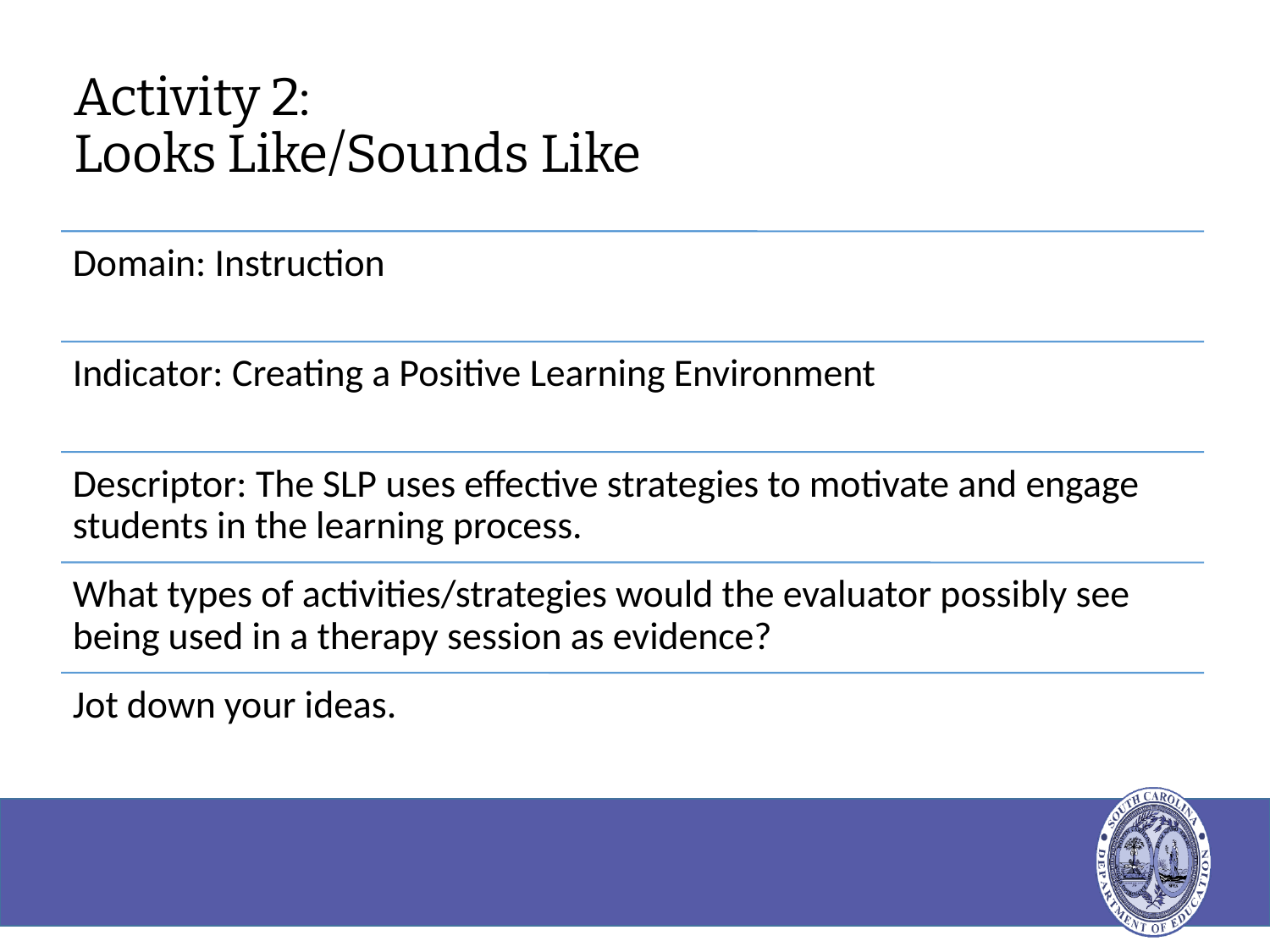

# Activity 2: Looks Like/Sounds Like
Domain: Instruction
Indicator: Creating a Positive Learning Environment
Descriptor: The SLP uses effective strategies to motivate and engage students in the learning process.
What types of activities/strategies would the evaluator possibly see being used in a therapy session as evidence?
Jot down your ideas.